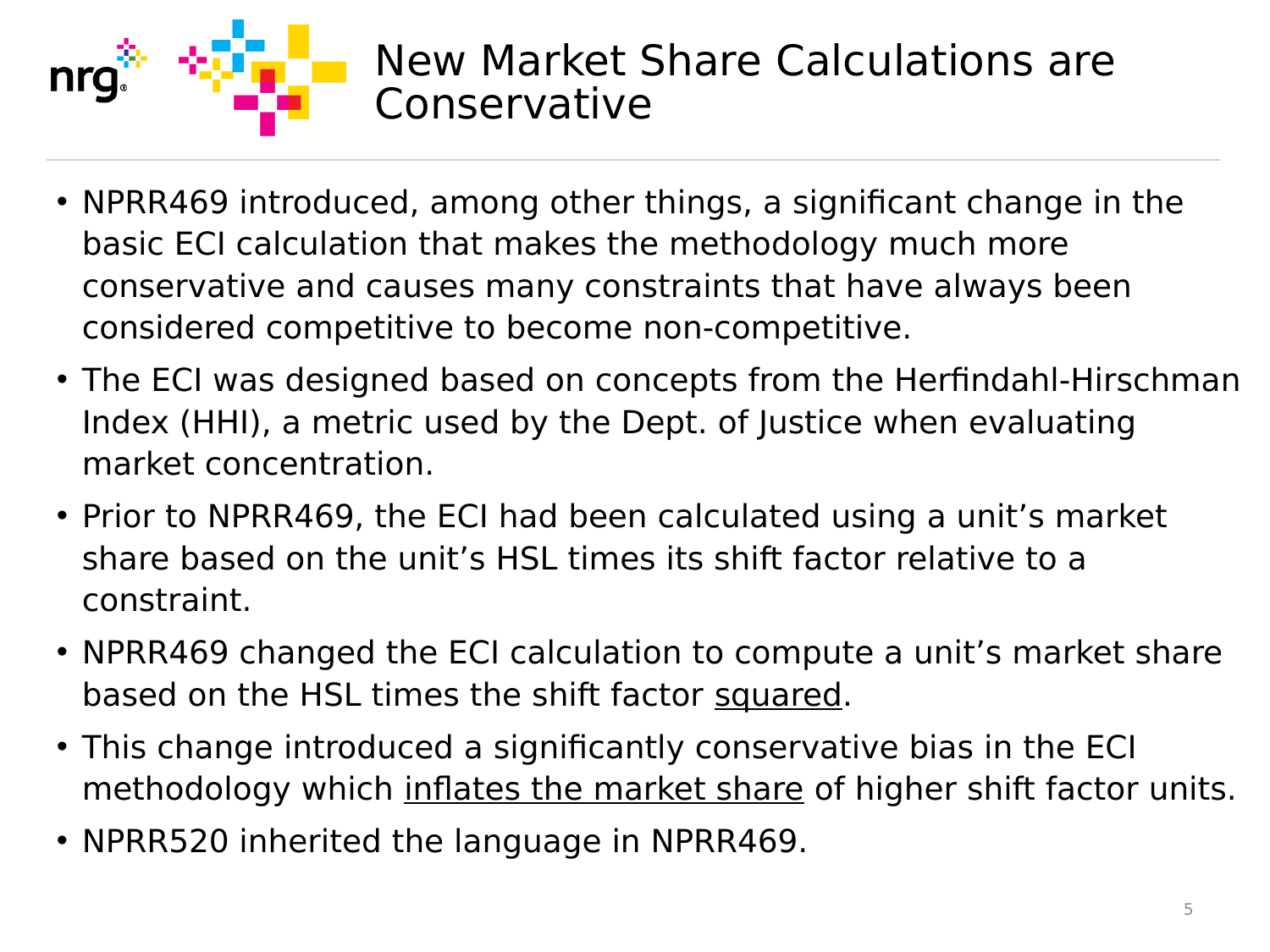

# New Market Share Calculations are Conservative
NPRR469 introduced, among other things, a significant change in the basic ECI calculation that makes the methodology much more conservative and causes many constraints that have always been considered competitive to become non-competitive.
The ECI was designed based on concepts from the Herfindahl-Hirschman Index (HHI), a metric used by the Dept. of Justice when evaluating market concentration.
Prior to NPRR469, the ECI had been calculated using a unit’s market share based on the unit’s HSL times its shift factor relative to a constraint.
NPRR469 changed the ECI calculation to compute a unit’s market share based on the HSL times the shift factor squared.
This change introduced a significantly conservative bias in the ECI methodology which inflates the market share of higher shift factor units.
NPRR520 inherited the language in NPRR469.
5